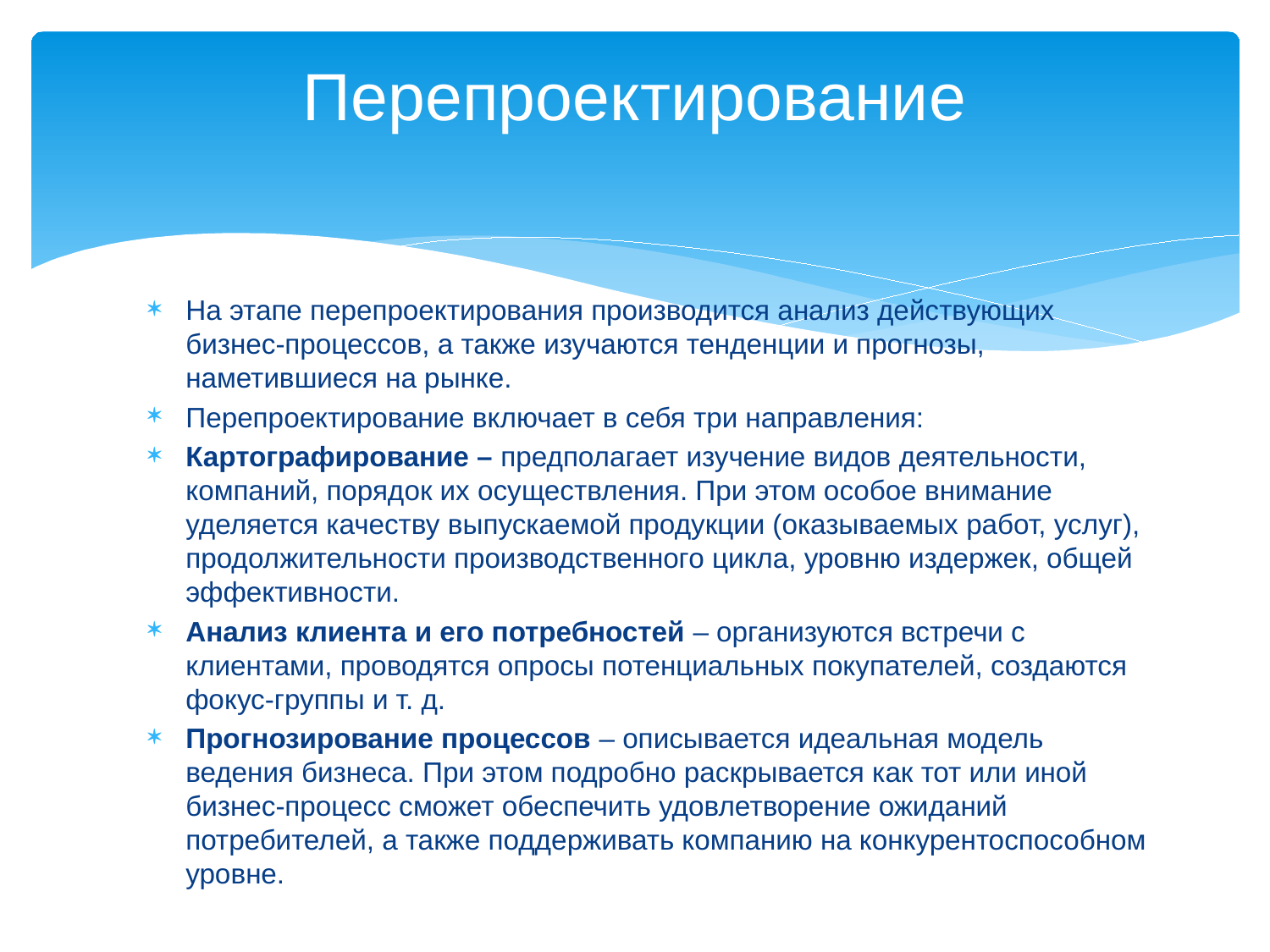

# Перепроектирование
На этапе перепроектирования производится анализ действующих бизнес-процессов, а также изучаются тенденции и прогнозы, наметившиеся на рынке.
Перепроектирование включает в себя три направления:
Картографирование – предполагает изучение видов деятельности, компаний, порядок их осуществления. При этом особое внимание уделяется качеству выпускаемой продукции (оказываемых работ, услуг), продолжительности производственного цикла, уровню издержек, общей эффективности.
Анализ клиента и его потребностей – организуются встречи с клиентами, проводятся опросы потенциальных покупателей, создаются фокус-группы и т. д.
Прогнозирование процессов – описывается идеальная модель ведения бизнеса. При этом подробно раскрывается как тот или иной бизнес-процесс сможет обеспечить удовлетворение ожиданий потребителей, а также поддерживать компанию на конкурентоспособном уровне.